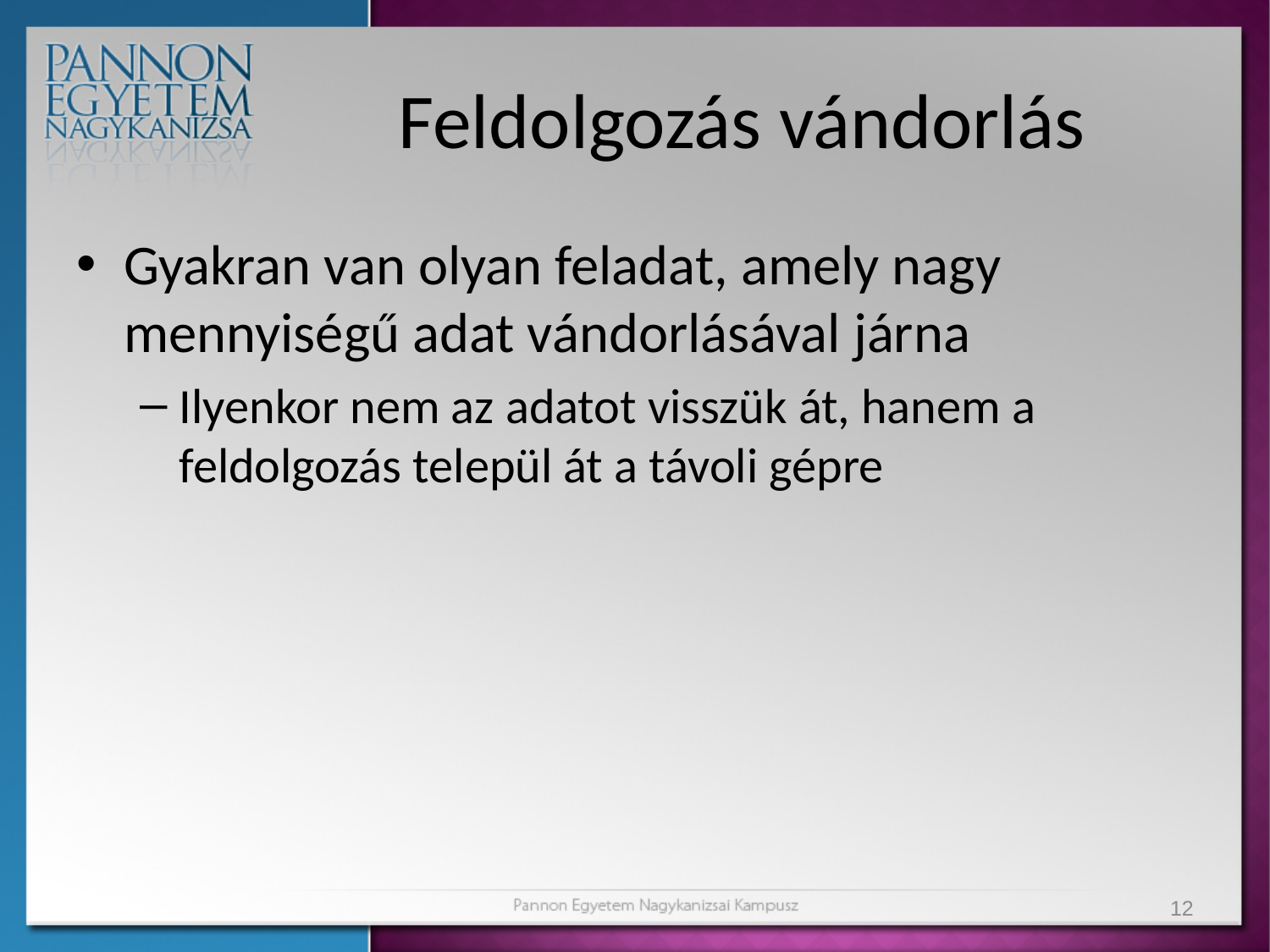

# Feldolgozás vándorlás
Gyakran van olyan feladat, amely nagy mennyiségű adat vándorlásával járna
Ilyenkor nem az adatot visszük át, hanem a feldolgozás települ át a távoli gépre
12